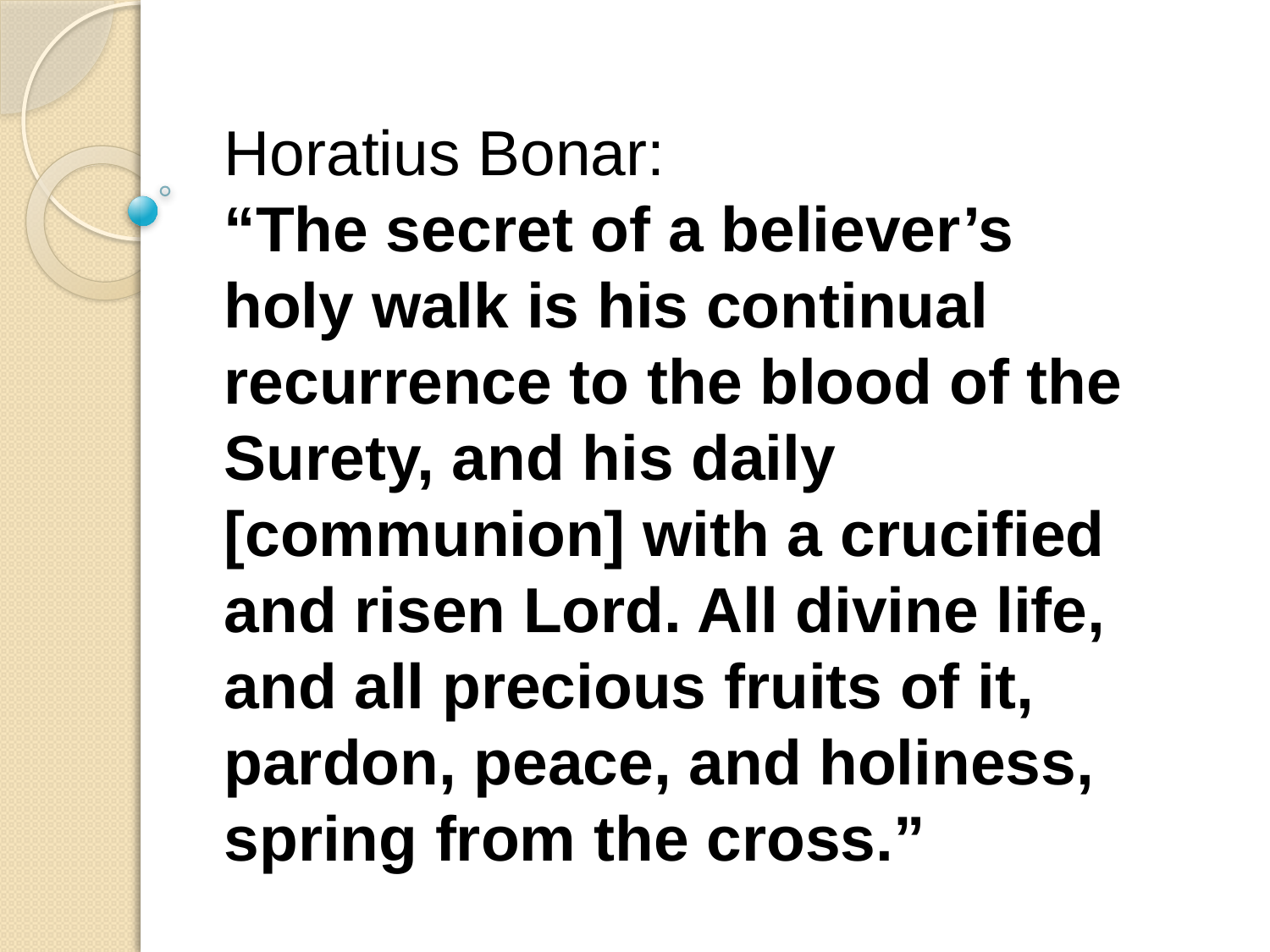

Horatius Bonar:
“The secret of a believer’s holy walk is his continual recurrence to the blood of the Surety, and his daily [communion] with a crucified and risen Lord. All divine life, and all precious fruits of it, pardon, peace, and holiness, spring from the cross.”